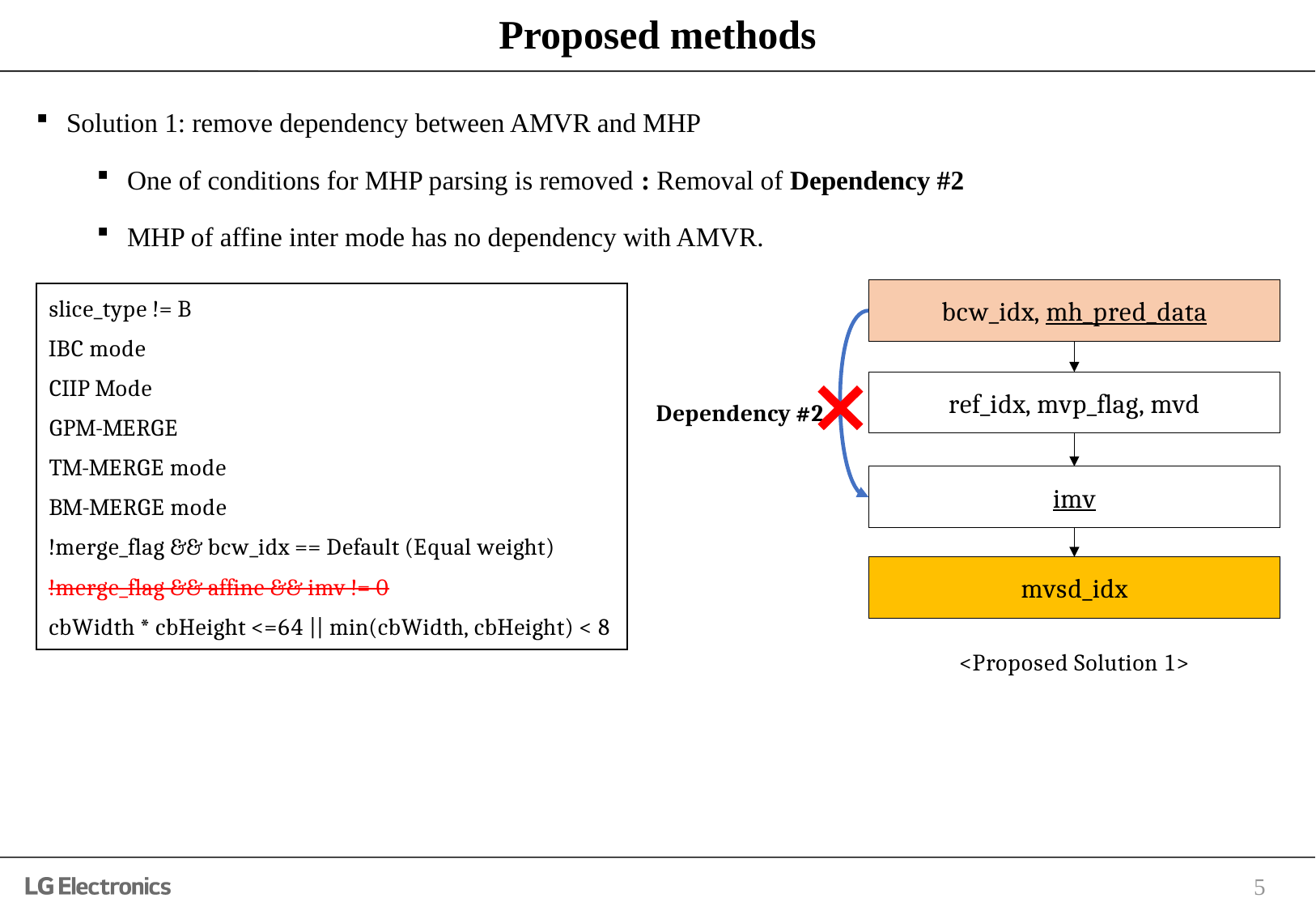

# Proposed methods
Solution 1: remove dependency between AMVR and MHP
One of conditions for MHP parsing is removed : Removal of Dependency #2
MHP of affine inter mode has no dependency with AMVR.

bcw_idx, mh_pred_data
ref_idx, mvp_flag, mvd
imv
mvsd_idx
Dependency #2
slice_type != B
IBC mode
CIIP Mode
GPM-MERGE
TM-MERGE mode
BM-MERGE mode
!merge_flag && bcw_idx == Default (Equal weight)
!merge_flag && affine && imv != 0
cbWidth * cbHeight <=64 || min(cbWidth, cbHeight) < 8

<Proposed Solution 1>
5